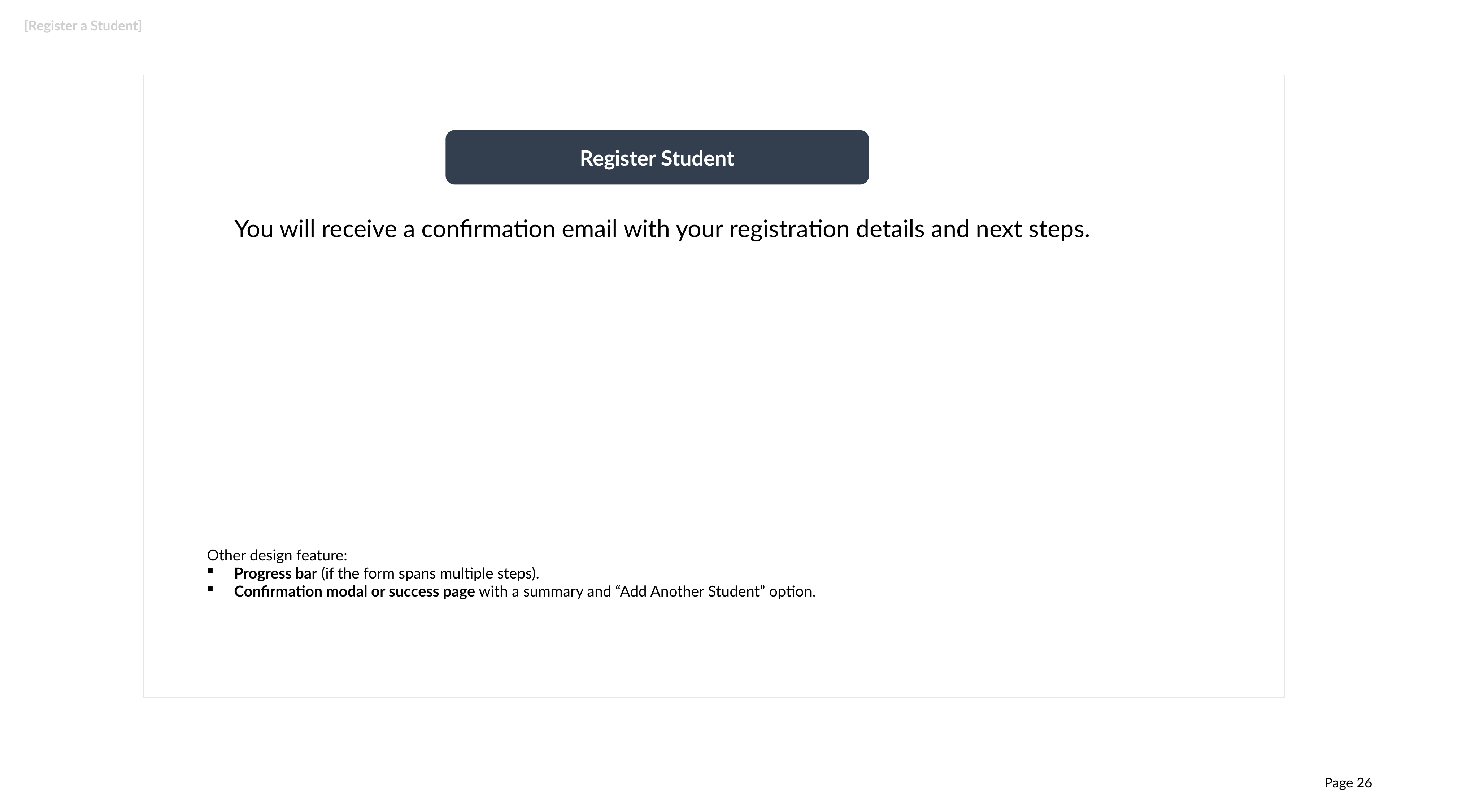

[Register a Student]

Register Student
You will receive a confirmation email with your registration details and next steps.
Other design feature:
Progress bar (if the form spans multiple steps).
Confirmation modal or success page with a summary and “Add Another Student” option.

Page 26